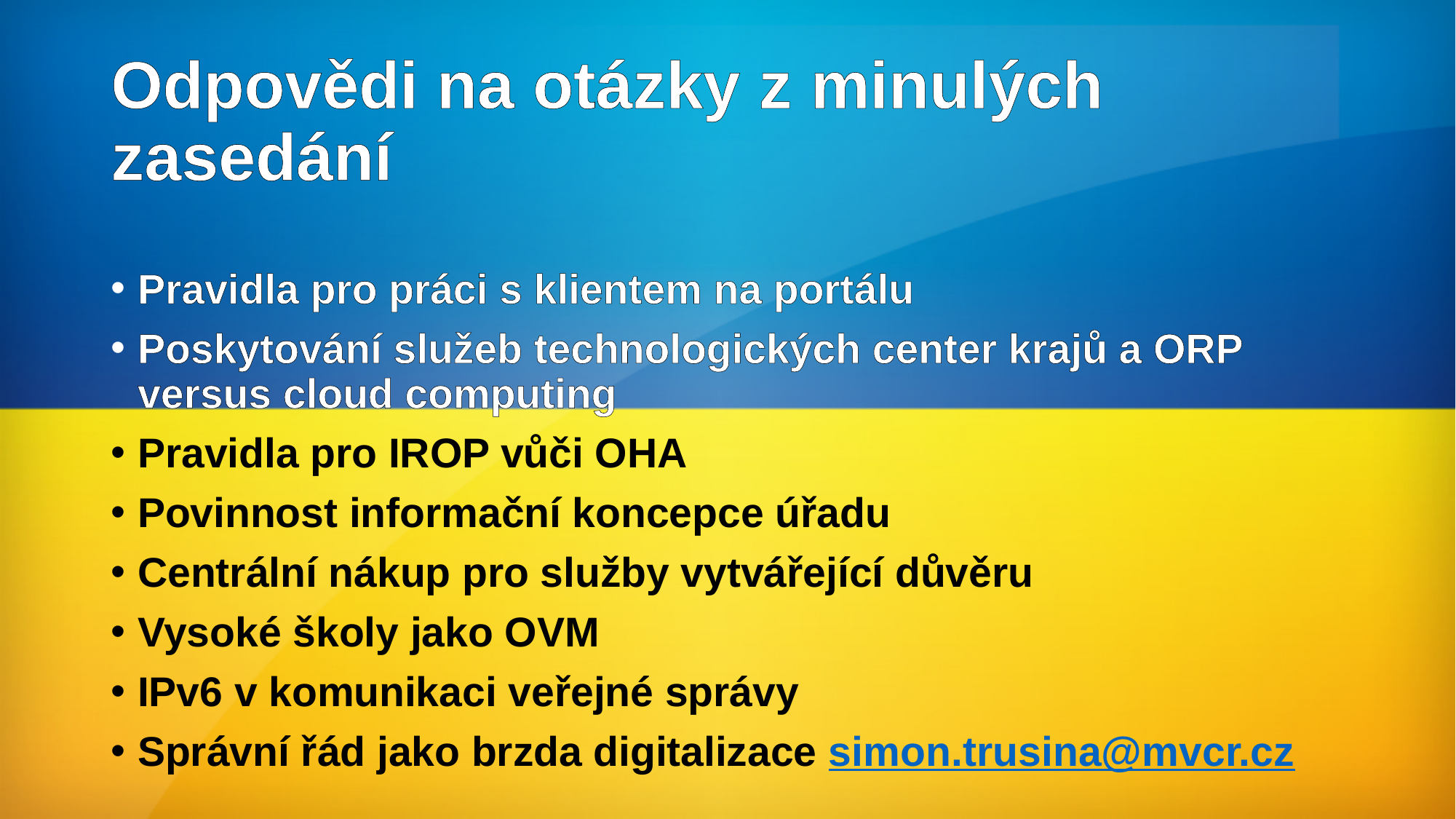

# Odpovědi na otázky z minulých zasedání
Pravidla pro práci s klientem na portálu
Poskytování služeb technologických center krajů a ORP versus cloud computing
Pravidla pro IROP vůči OHA
Povinnost informační koncepce úřadu
Centrální nákup pro služby vytvářející důvěru
Vysoké školy jako OVM
IPv6 v komunikaci veřejné správy
Správní řád jako brzda digitalizace simon.trusina@mvcr.cz